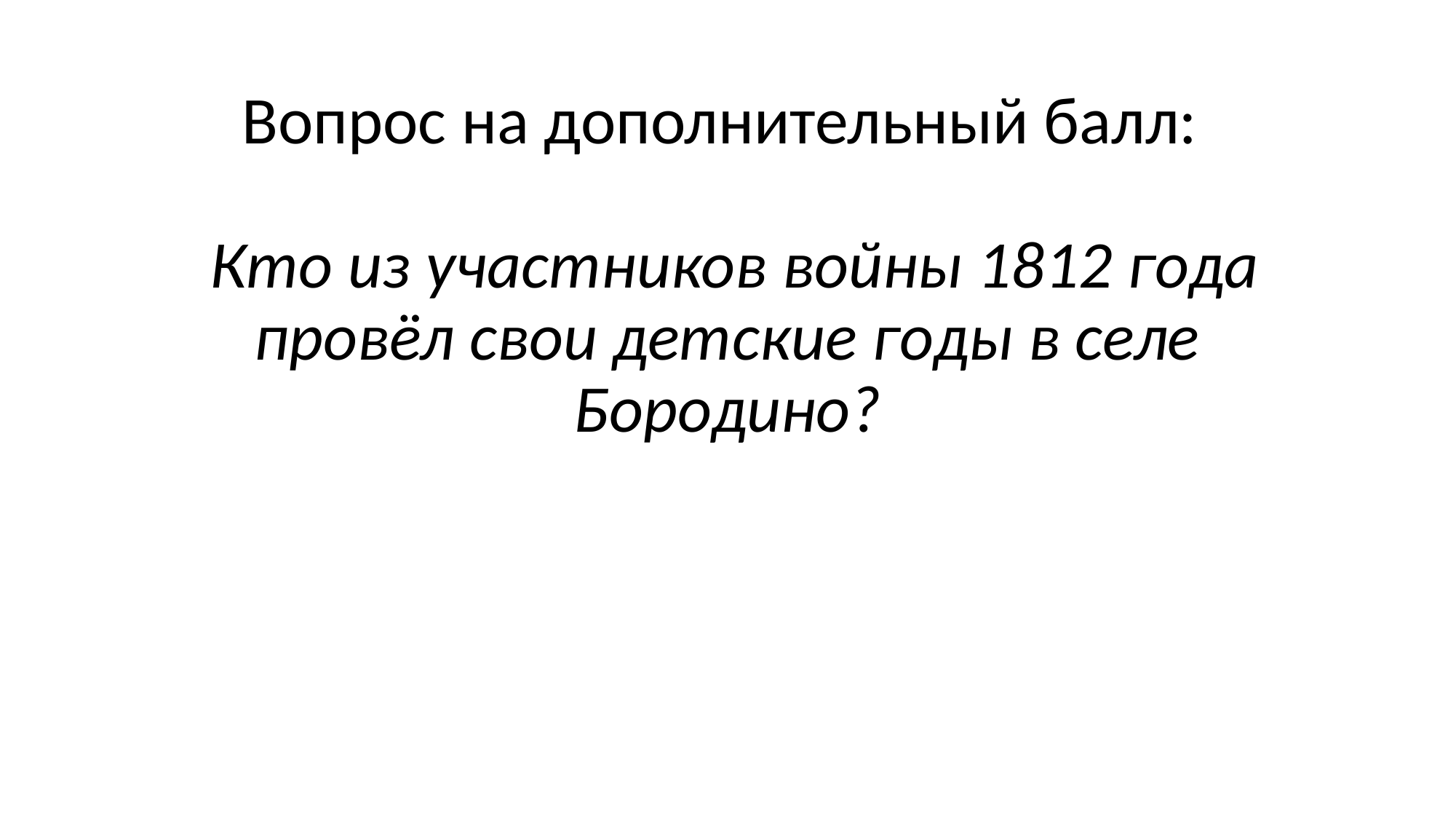

# Вопрос на дополнительный балл:  Кто из участников войны 1812 года провёл свои детские годы в селе Бородино?